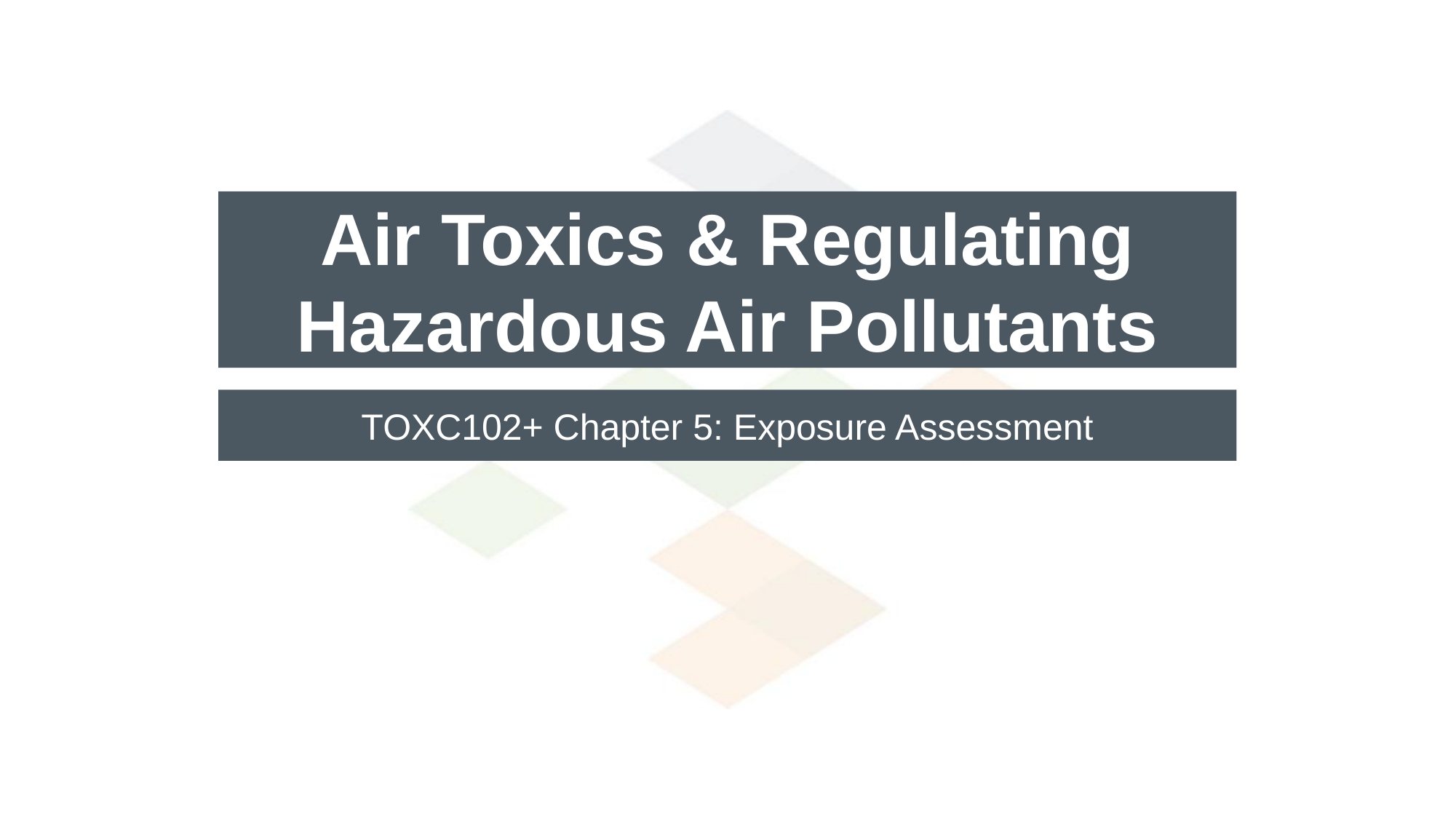

# Air Toxics & Regulating Hazardous Air Pollutants
TOXC102+ Chapter 5: Exposure Assessment
1